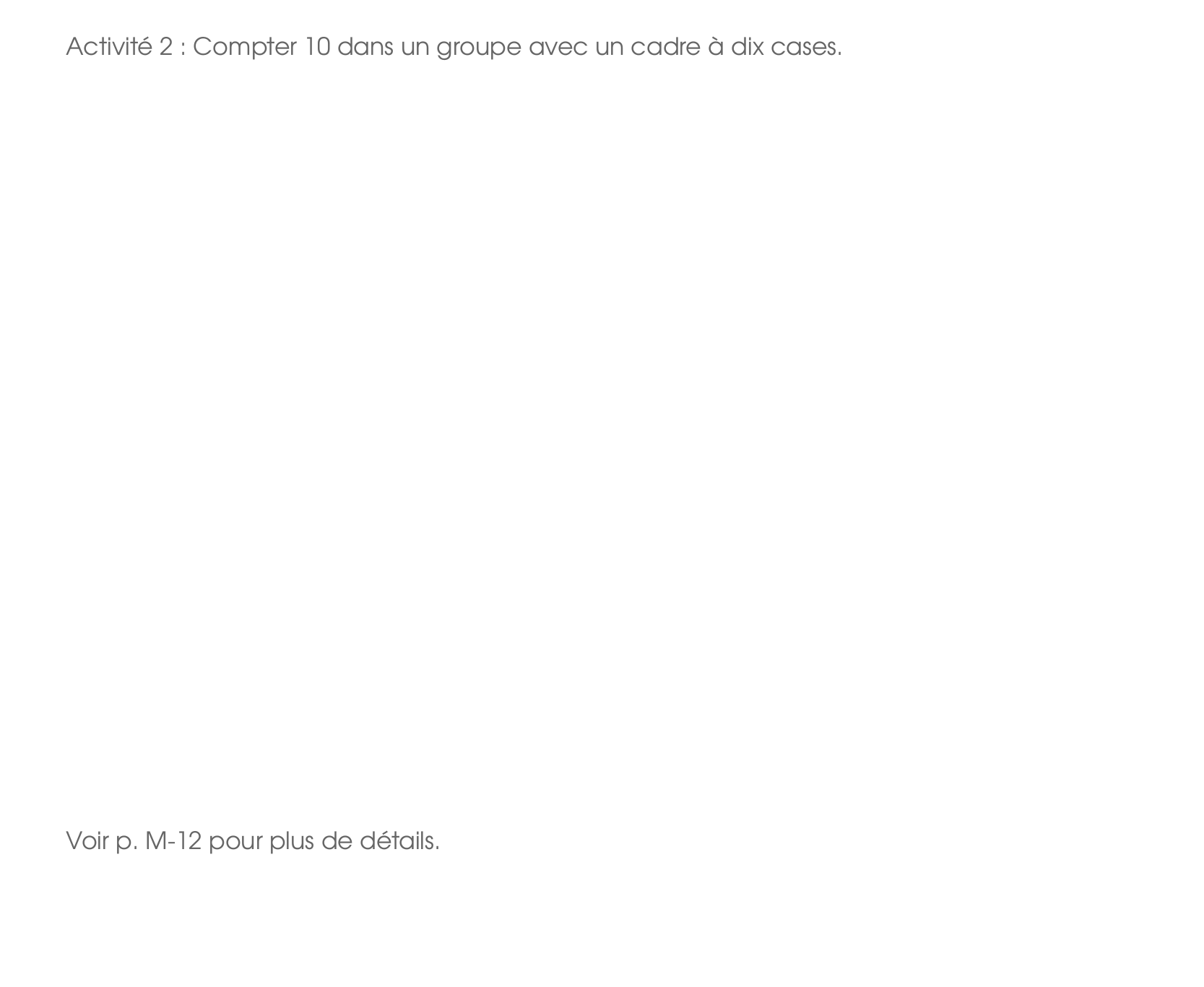

Activité 2 : Compter 10 dans un groupe avec un cadre à dix cases.
Voir p. M-12 pour plus de détails.